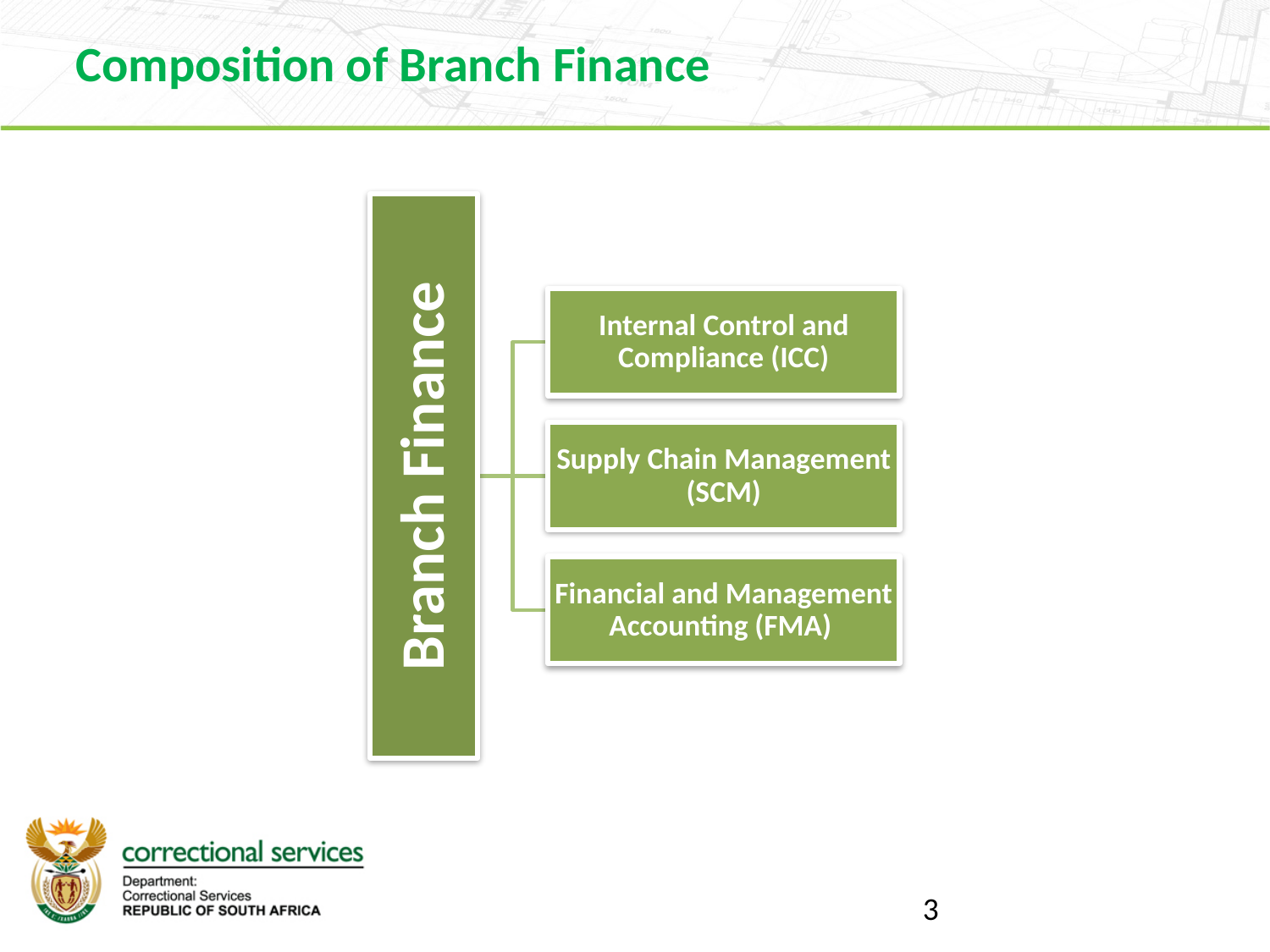

Composition of Branch Finance

Branch Finance
Internal Control and Compliance (ICC)
Supply Chain Management (SCM)
Financial and Management Accounting (FMA)
3